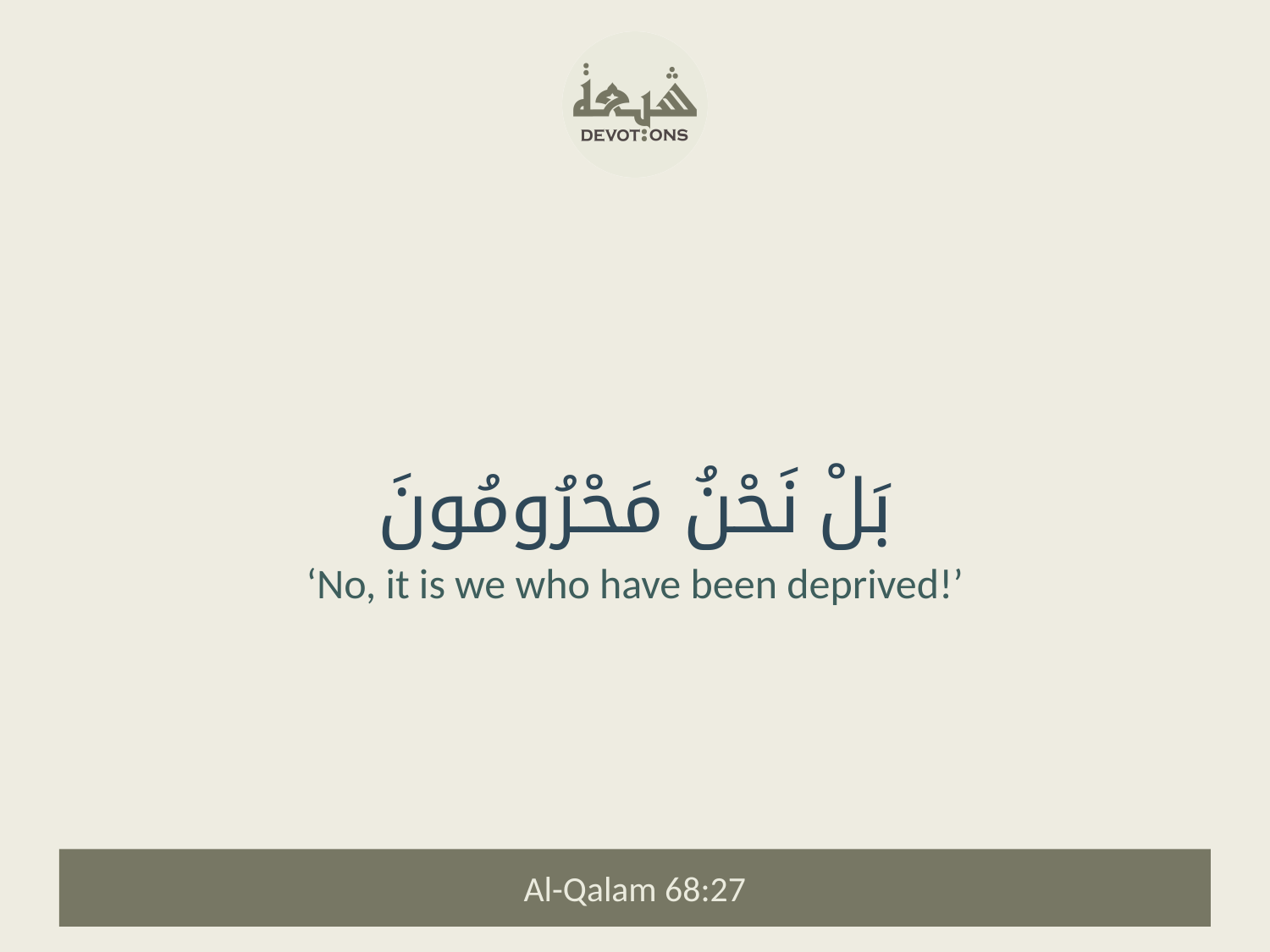

بَلْ نَحْنُ مَحْرُومُونَ
‘No, it is we who have been deprived!’
Al-Qalam 68:27